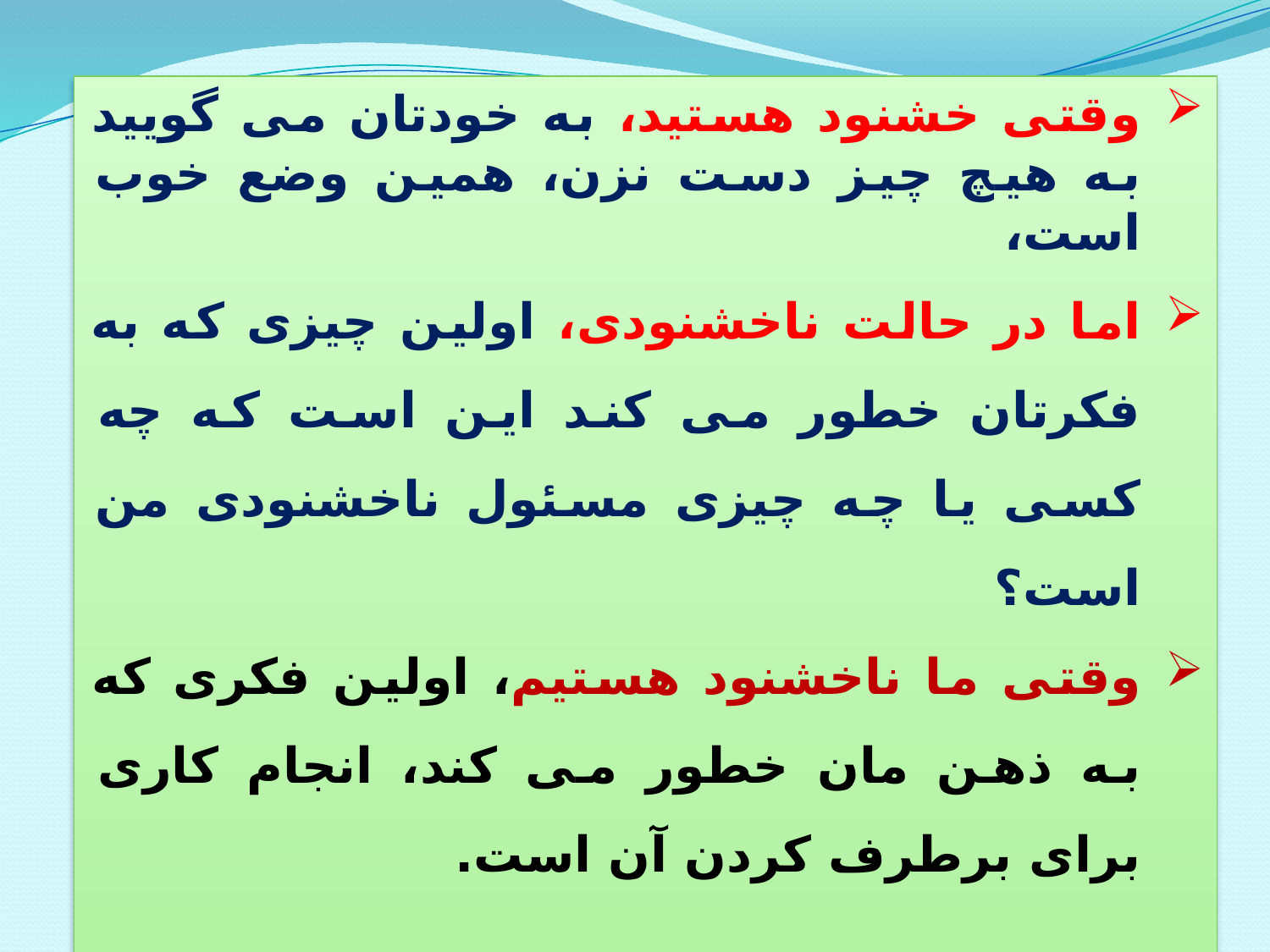

وقتی خشنود هستید، به خودتان می گویید به هیچ چیز دست نزن، همین وضع خوب است،
اما در حالت ناخشنودی، اولین چیزی که به فکرتان خطور می کند این است که چه کسی یا چه چیزی مسئول ناخشنودی من است؟
وقتی ما ناخشنود هستیم، اولین فکری که به ذهن مان خطور می کند، انجام کاری برای برطرف کردن آن است.